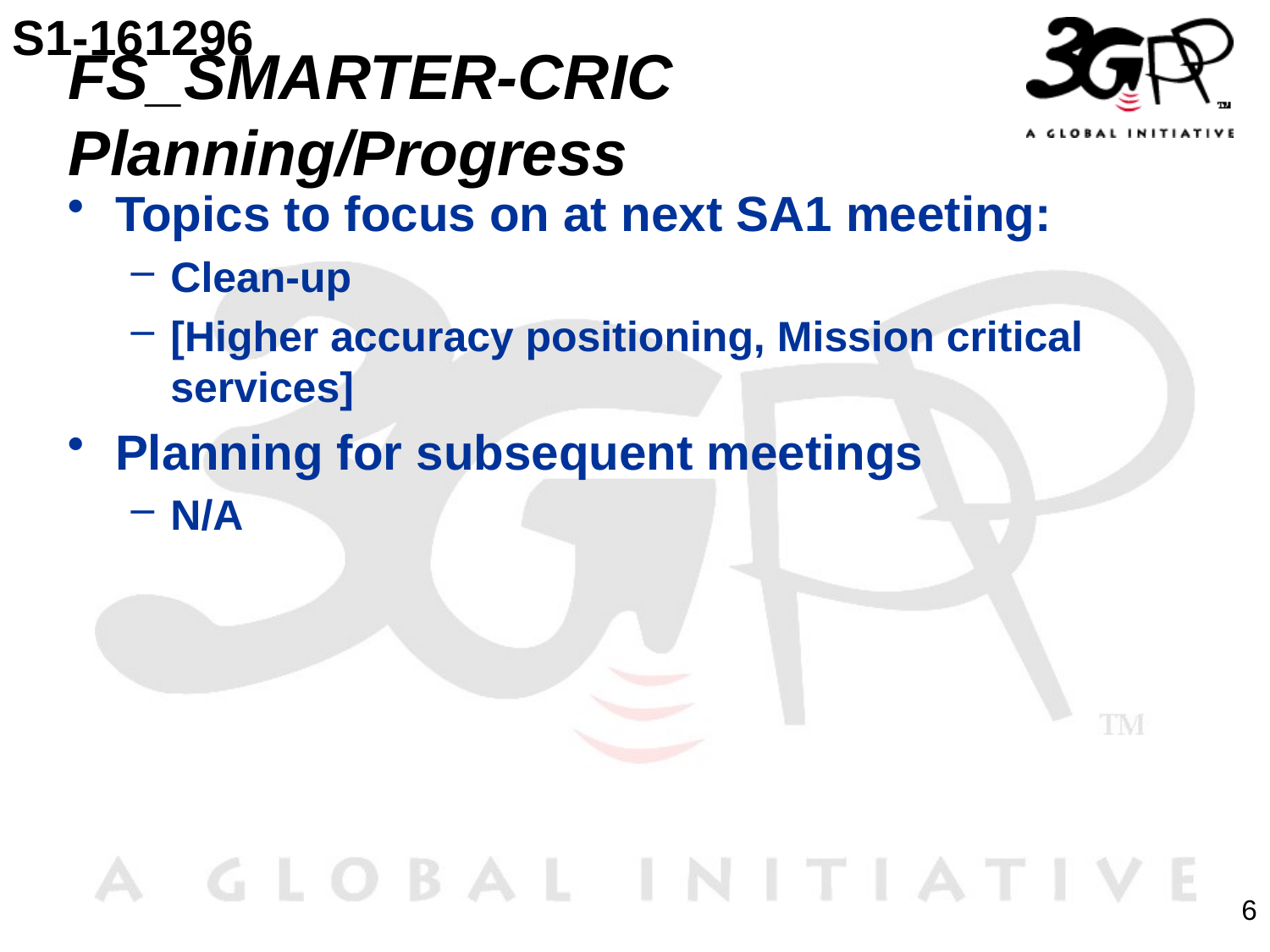

S1-161296
# FS_SMARTER-CRIC Planning/Progress
Topics to focus on at next SA1 meeting:
Clean-up
[Higher accuracy positioning, Mission critical services]
Planning for subsequent meetings
N/A
6